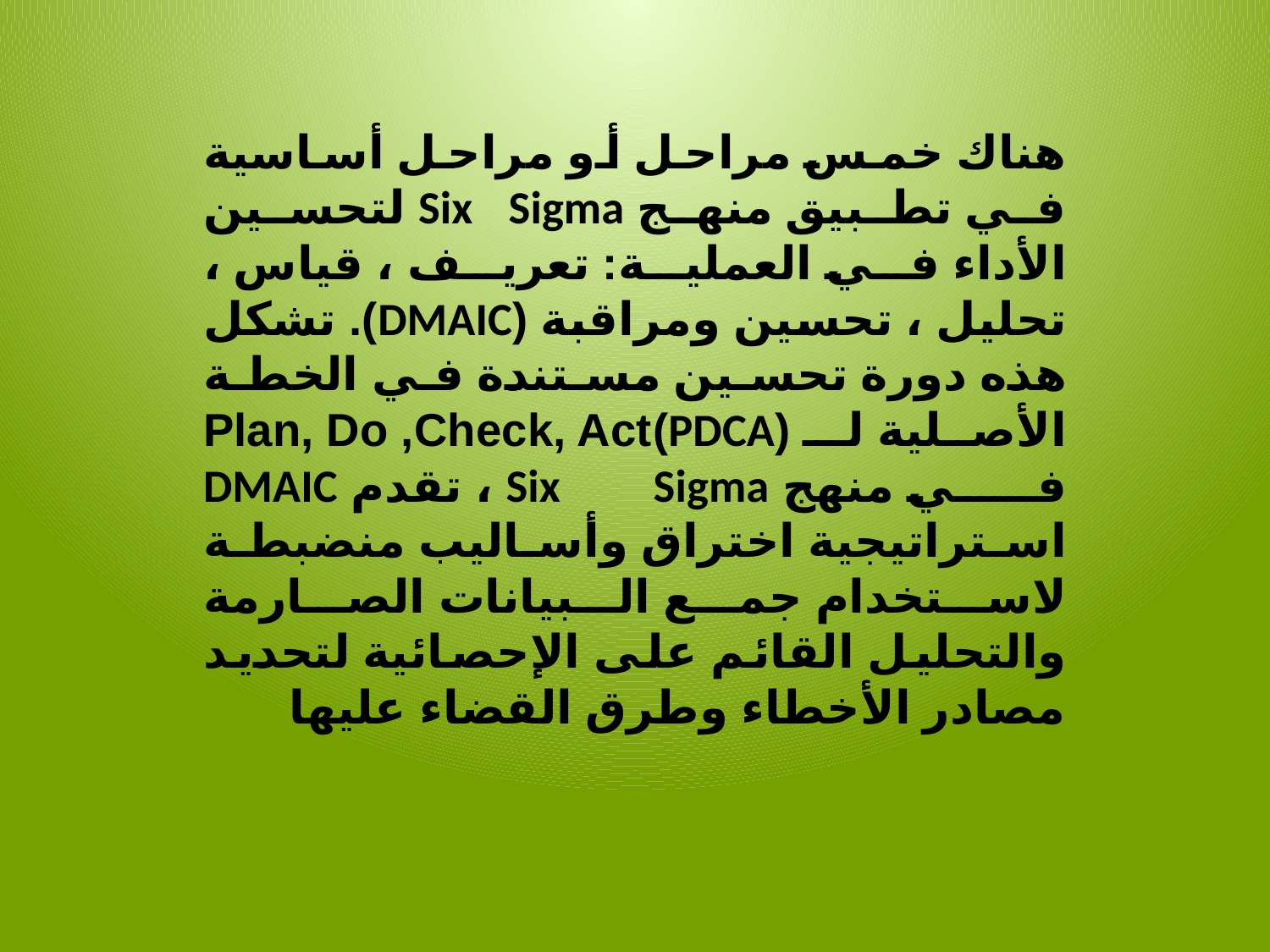

هناك خمس مراحل أو مراحل أساسية في تطبيق منهج Six Sigma لتحسين الأداء في العملية: تعريف ، قياس ، تحليل ، تحسين ومراقبة (DMAIC). تشكل هذه دورة تحسين مستندة في الخطة الأصلية لـ (PDCA)Plan, Do ,Check, Act في منهج Six Sigma ، تقدم DMAIC استراتيجية اختراق وأساليب منضبطة لاستخدام جمع البيانات الصارمة والتحليل القائم على الإحصائية لتحديد مصادر الأخطاء وطرق القضاء عليها